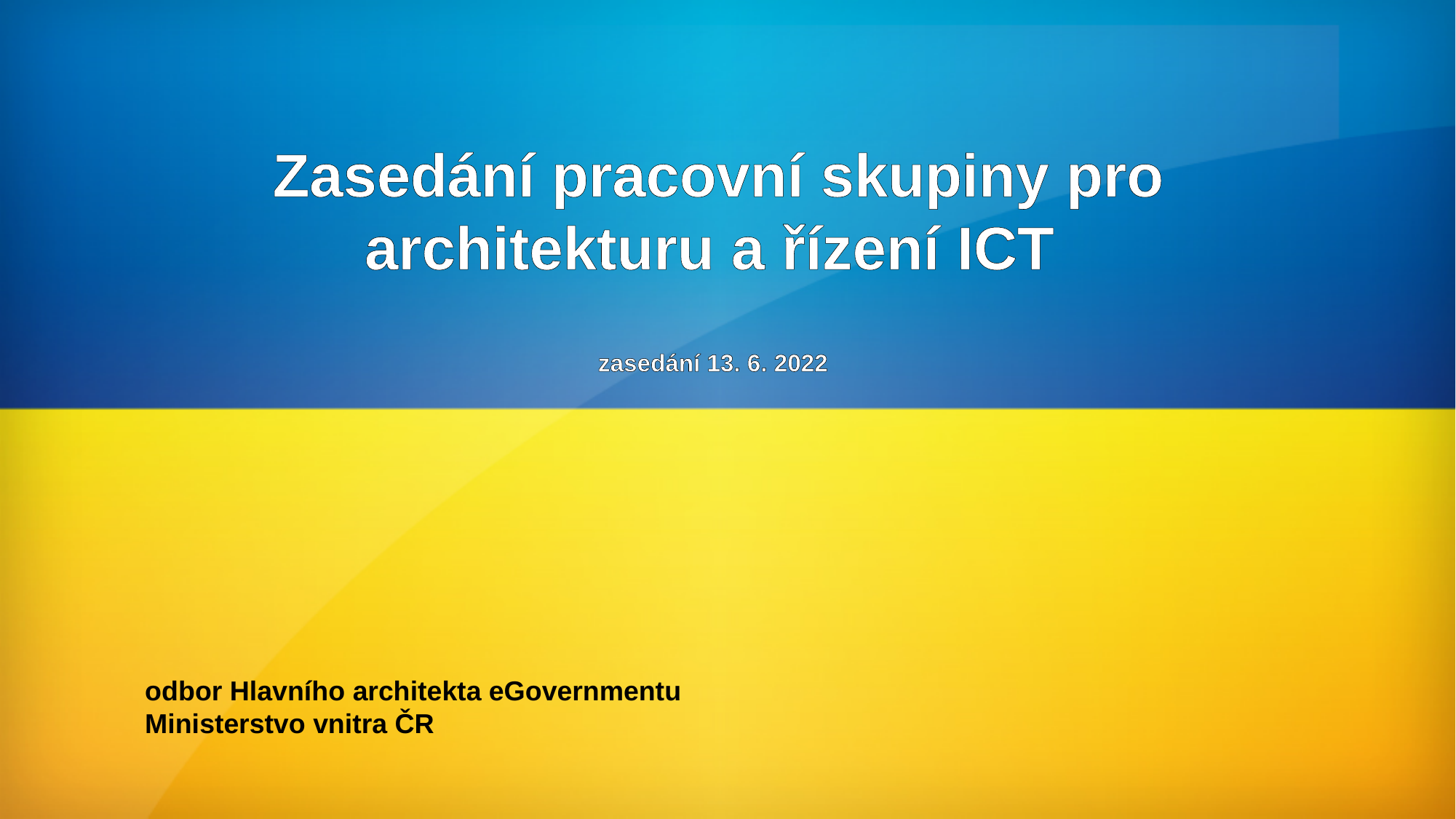

Zasedání pracovní skupiny pro architekturu a řízení ICT
 zasedání 13. 6. 2022
odbor Hlavního architekta eGovernmentu
Ministerstvo vnitra ČR